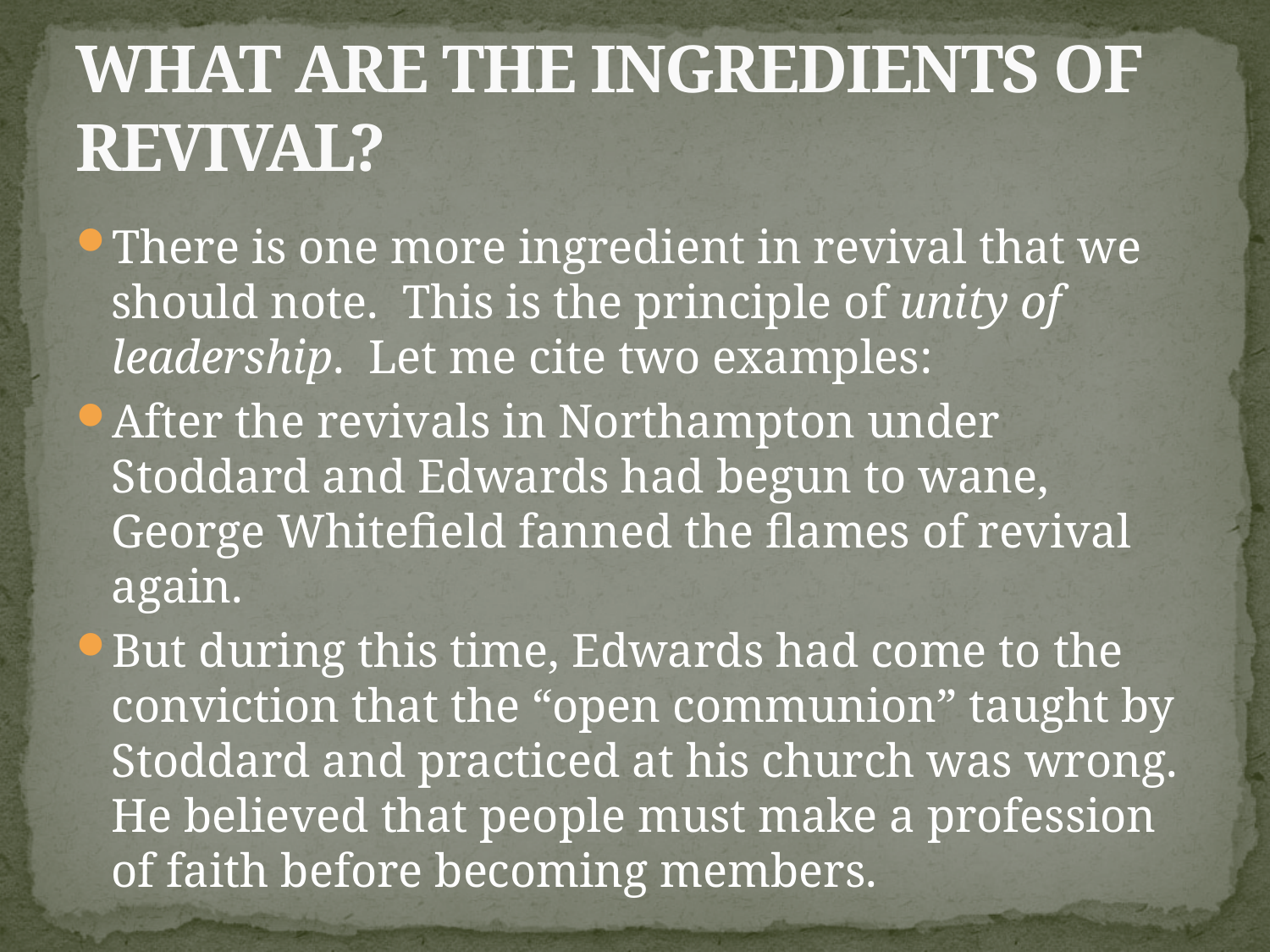

# What Are the Ingredients of Revival?
There is one more ingredient in revival that we should note.  This is the principle of unity of leadership.  Let me cite two examples:
After the revivals in Northampton under Stoddard and Edwards had begun to wane, George Whitefield fanned the flames of revival again.
But during this time, Edwards had come to the conviction that the “open communion” taught by Stoddard and practiced at his church was wrong.  He believed that people must make a profession of faith before becoming members.